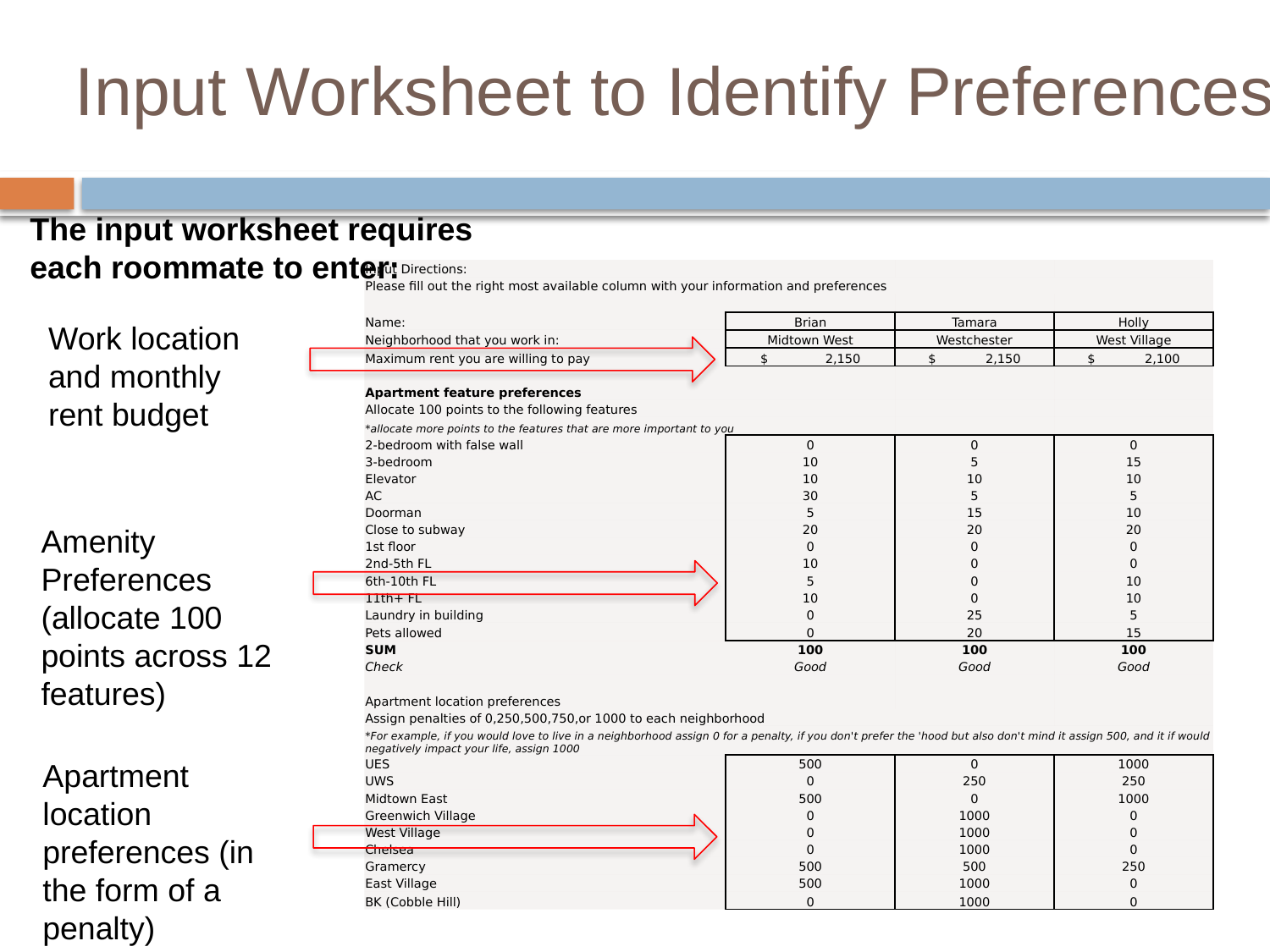

# Input Worksheet to Identify Preferences
The input worksheet requires each roommate to enter:
| Input Directions: |  |  |  |
| --- | --- | --- | --- |
| Please fill out the right most available column with your information and preferences |  |  |  |
|  |  |  |  |
| Name: | Brian | Tamara | Holly |
| Neighborhood that you work in: | Midtown West | Westchester | West Village |
| Maximum rent you are willing to pay | $ 2,150 | $ 2,150 | $ 2,100 |
|  |  |  |  |
| Apartment feature preferences |  |  |  |
| Allocate 100 points to the following features |  |  |  |
| \*allocate more points to the features that are more important to you |  |  |  |
| 2-bedroom with false wall | 0 | 0 | 0 |
| 3-bedroom | 10 | 5 | 15 |
| Elevator | 10 | 10 | 10 |
| AC | 30 | 5 | 5 |
| Doorman | 5 | 15 | 10 |
| Close to subway | 20 | 20 | 20 |
| 1st floor | 0 | 0 | 0 |
| 2nd-5th FL | 10 | 0 | 0 |
| 6th-10th FL | 5 | 0 | 10 |
| 11th+ FL | 10 | 0 | 10 |
| Laundry in building | 0 | 25 | 5 |
| Pets allowed | 0 | 20 | 15 |
| SUM | 100 | 100 | 100 |
| Check | Good | Good | Good |
|  |  |  |  |
| Apartment location preferences |  |  |  |
| Assign penalties of 0,250,500,750,or 1000 to each neighborhood |  |  |  |
| \*For example, if you would love to live in a neighborhood assign 0 for a penalty, if you don't prefer the 'hood but also don't mind it assign 500, and it if would negatively impact your life, assign 1000 |  |  |  |
| UES | 500 | 0 | 1000 |
| UWS | 0 | 250 | 250 |
| Midtown East | 500 | 0 | 1000 |
| Greenwich Village | 0 | 1000 | 0 |
| West Village | 0 | 1000 | 0 |
| Chelsea | 0 | 1000 | 0 |
| Gramercy | 500 | 500 | 250 |
| East Village | 500 | 1000 | 0 |
| BK (Cobble Hill) | 0 | 1000 | 0 |
Work location and monthly rent budget

Amenity Preferences (allocate 100 points across 12 features)

Apartment location preferences (in the form of a penalty)